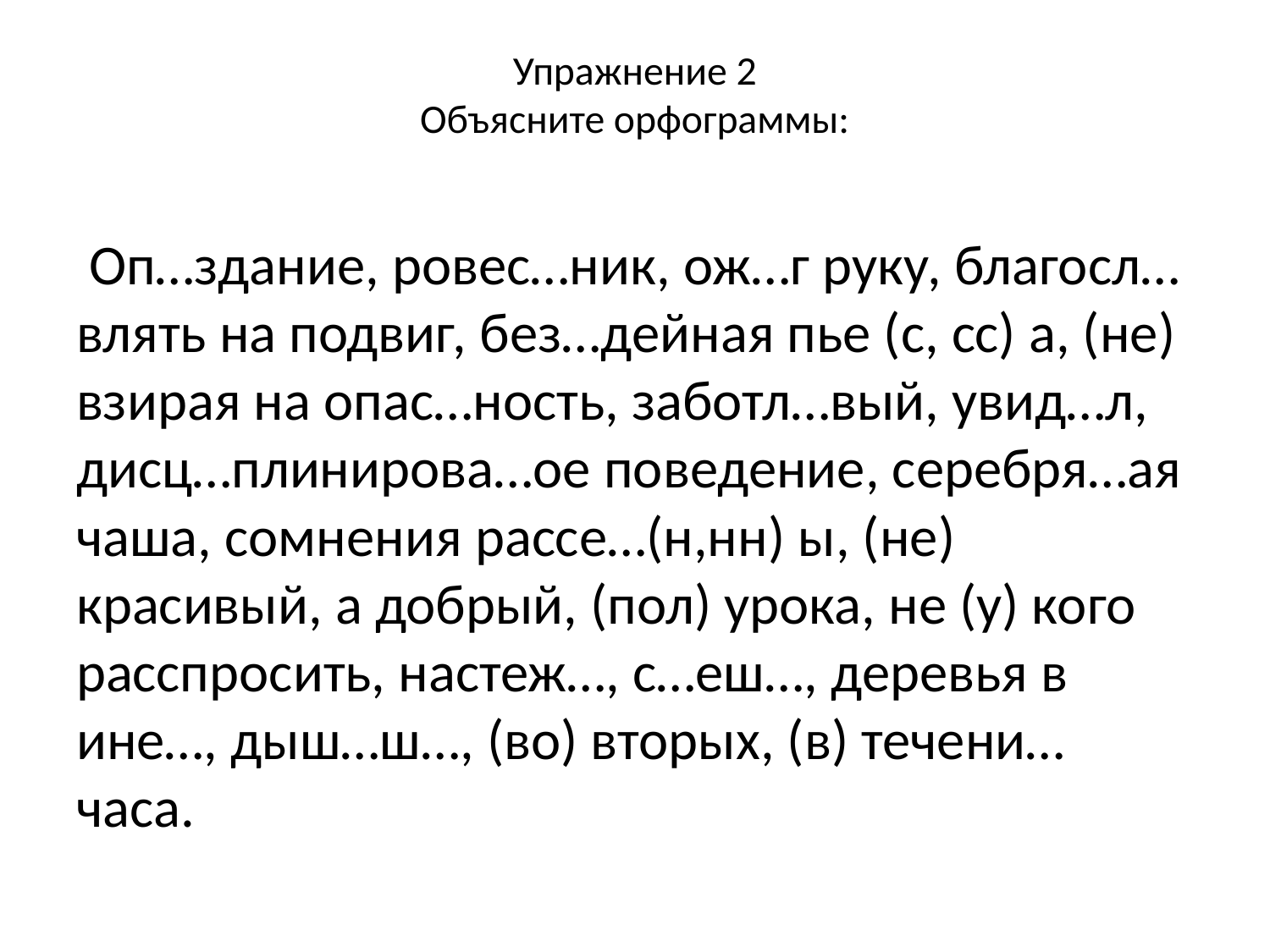

# Упражнение 2 Объясните орфограммы:
 Оп…здание, ровес…ник, ож…г руку, благосл…влять на подвиг, без…дейная пье (с, сс) а, (не) взирая на опас…ность, заботл…вый, увид…л, дисц…плинирова…ое поведение, серебря…ая чаша, сомнения рассе…(н,нн) ы, (не) красивый, а добрый, (пол) урока, не (у) кого расспросить, настеж…, с…еш…, деревья в ине…, дыш…ш…, (во) вторых, (в) течени… часа.